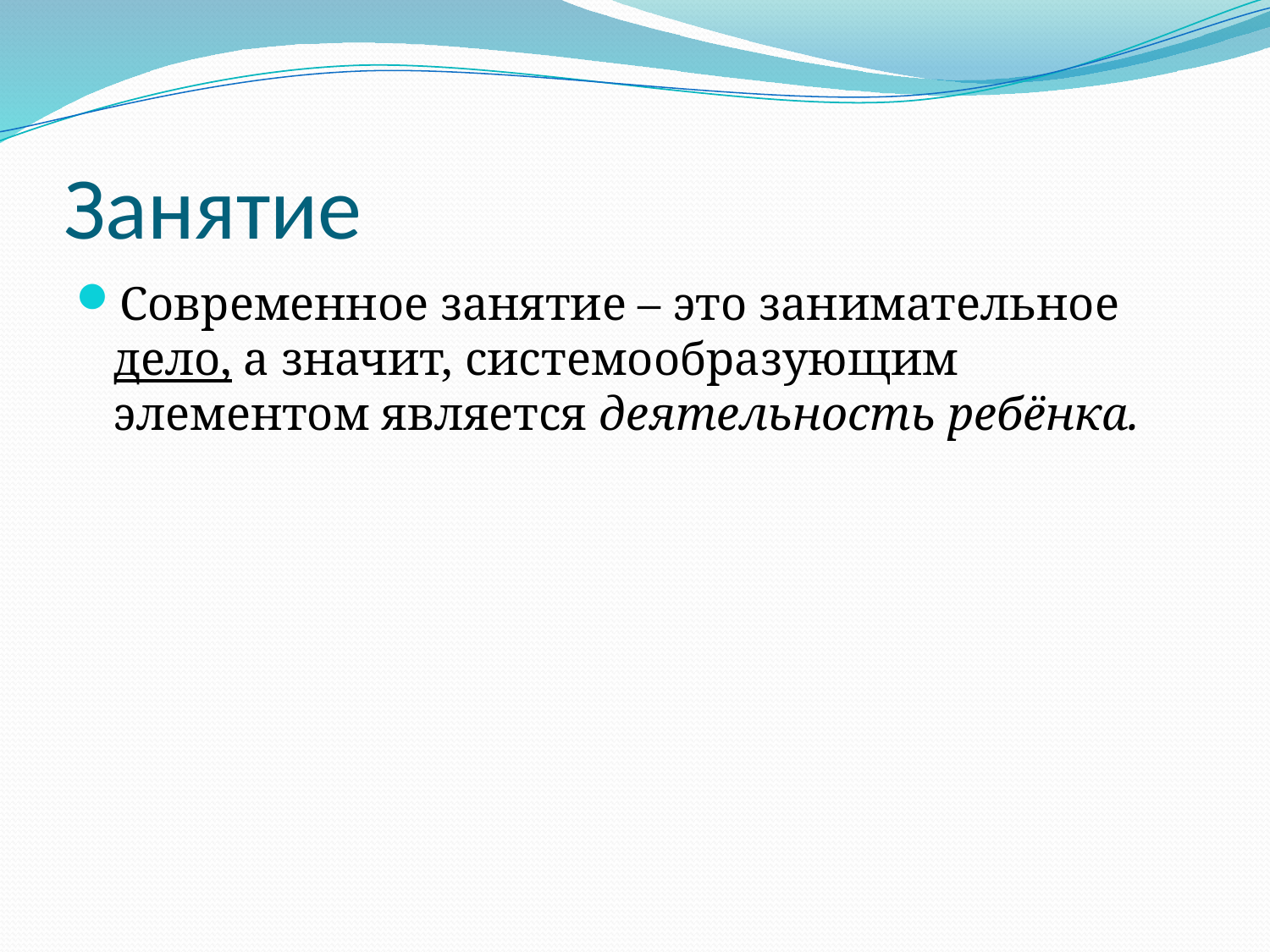

# Занятие
Современное занятие – это занимательное дело, а значит, системообразующим элементом является деятельность ребёнка.